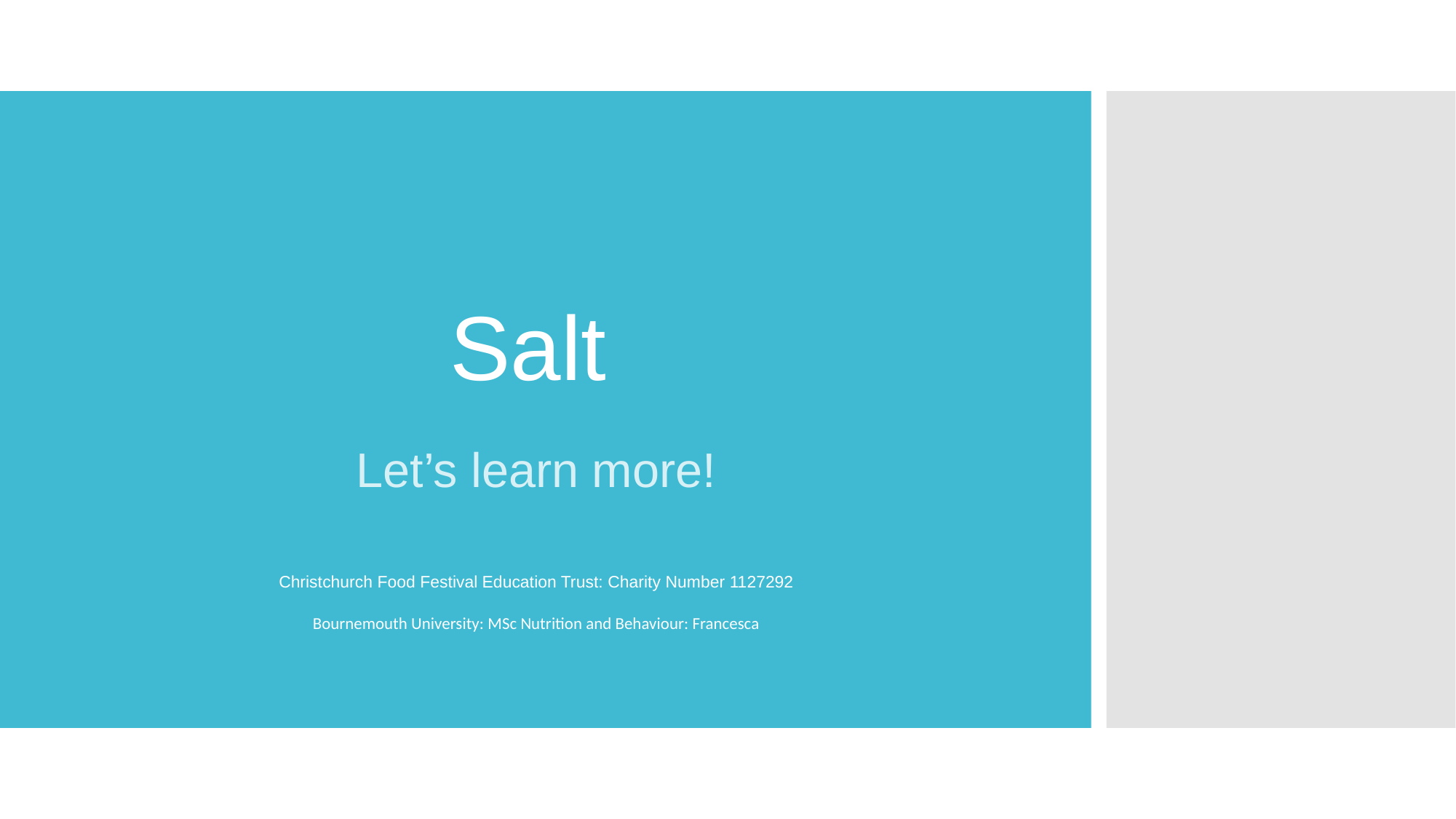

# Salt
Let’s learn more!

Christchurch Food Festival Education Trust: Charity Number 1127292
Bournemouth University: MSc Nutrition and Behaviour: Francesca